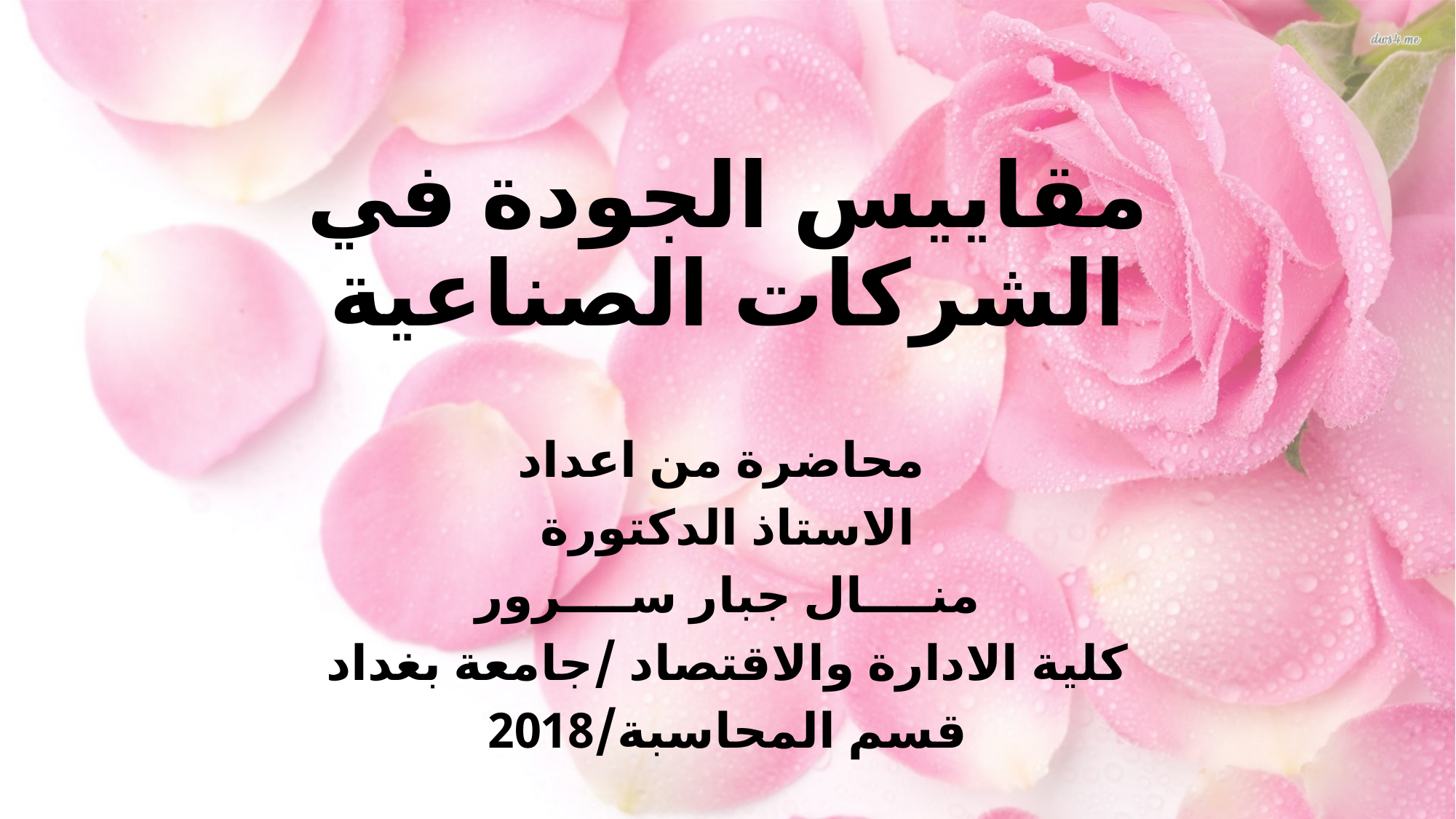

# مقاييس الجودة في الشركات الصناعية
 محاضرة من اعداد
الاستاذ الدكتورة
منــــال جبار ســــرور
كلية الادارة والاقتصاد /جامعة بغداد
قسم المحاسبة/2018